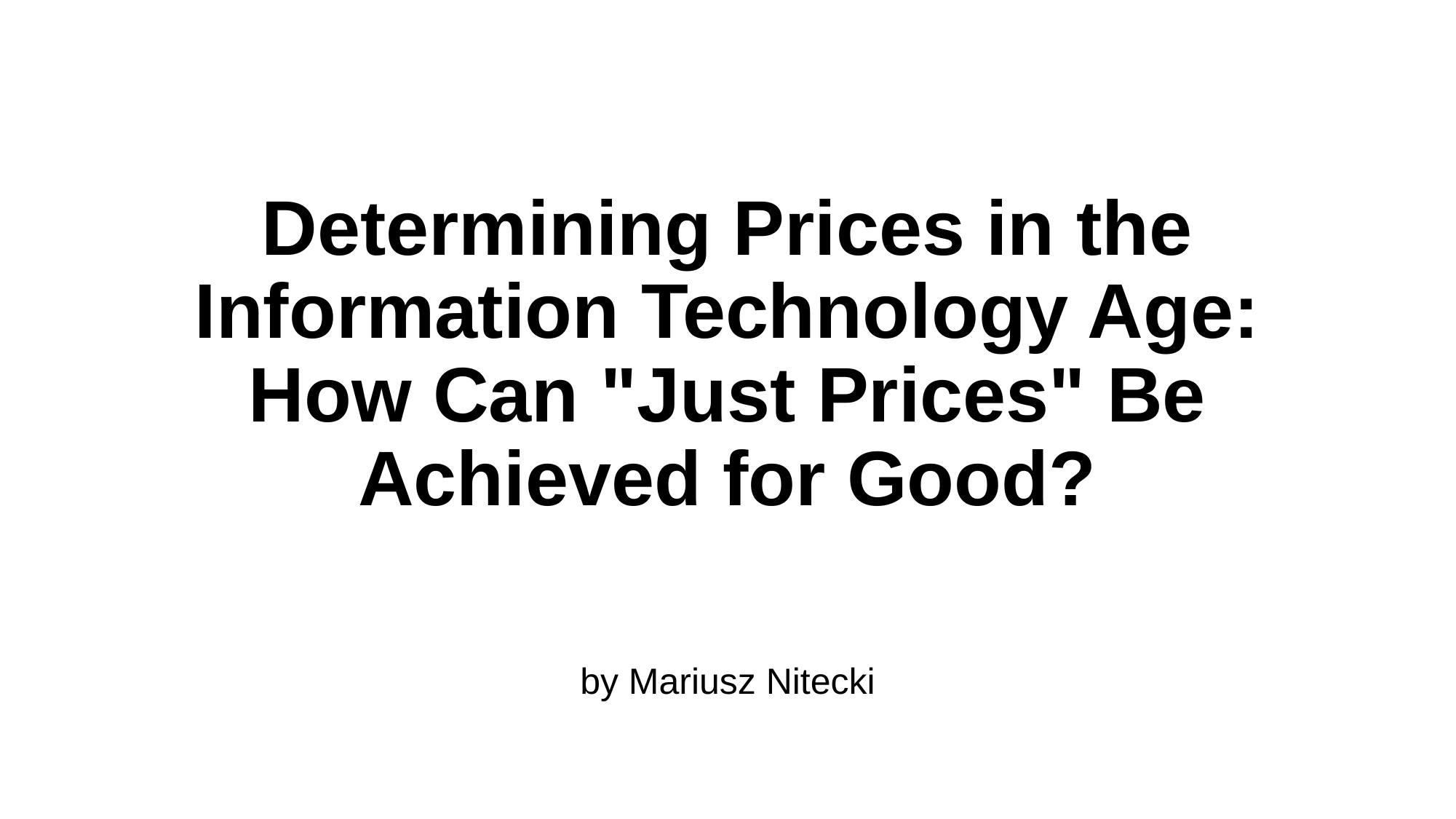

# Determining Prices in the Information Technology Age: How Can "Just Prices" Be Achieved for Good?
by Mariusz Nitecki